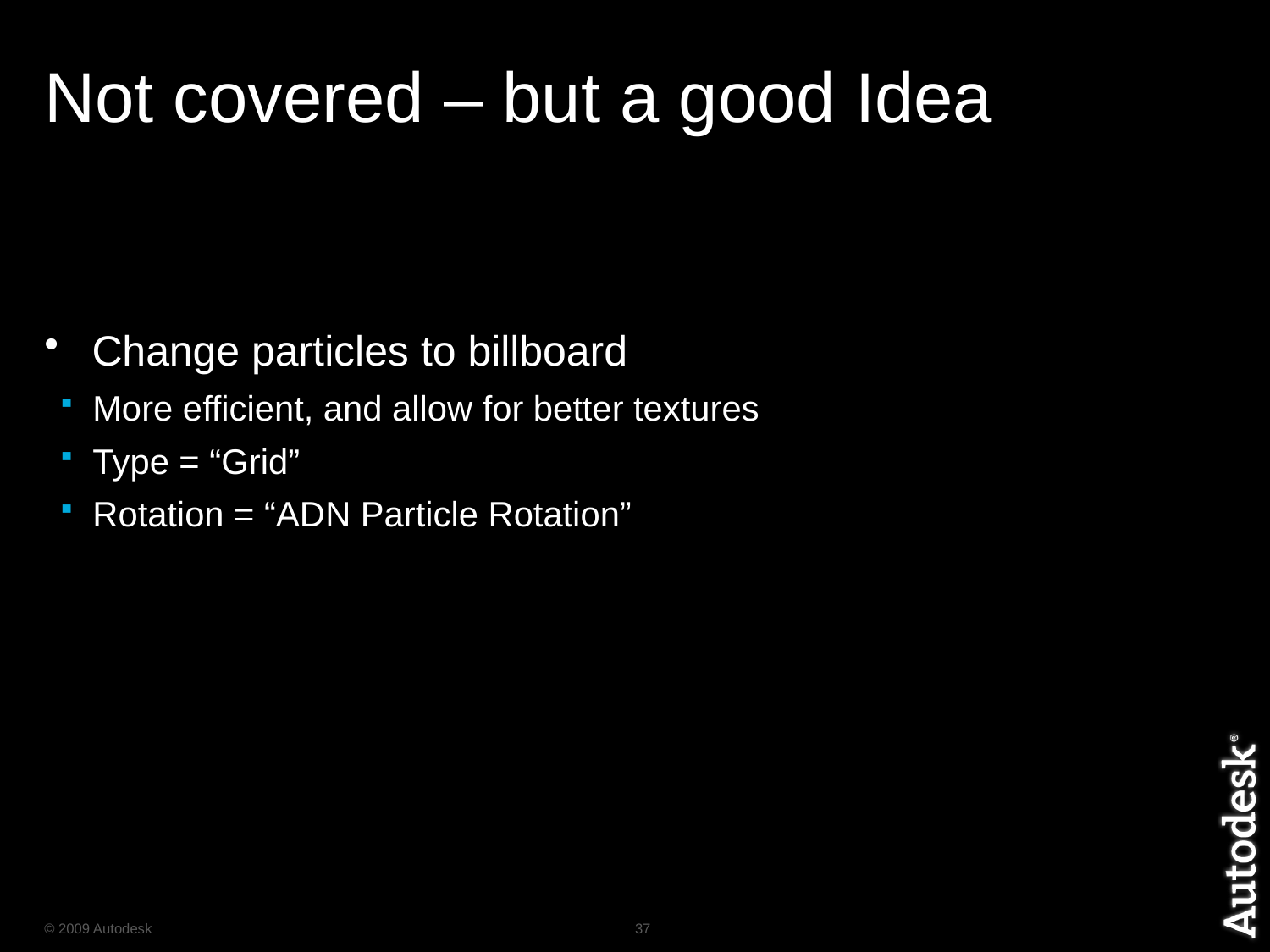

# Not covered – but a good Idea

Change particles to billboard
More efficient, and allow for better textures
Type = “Grid”
Rotation = “ADN Particle Rotation”